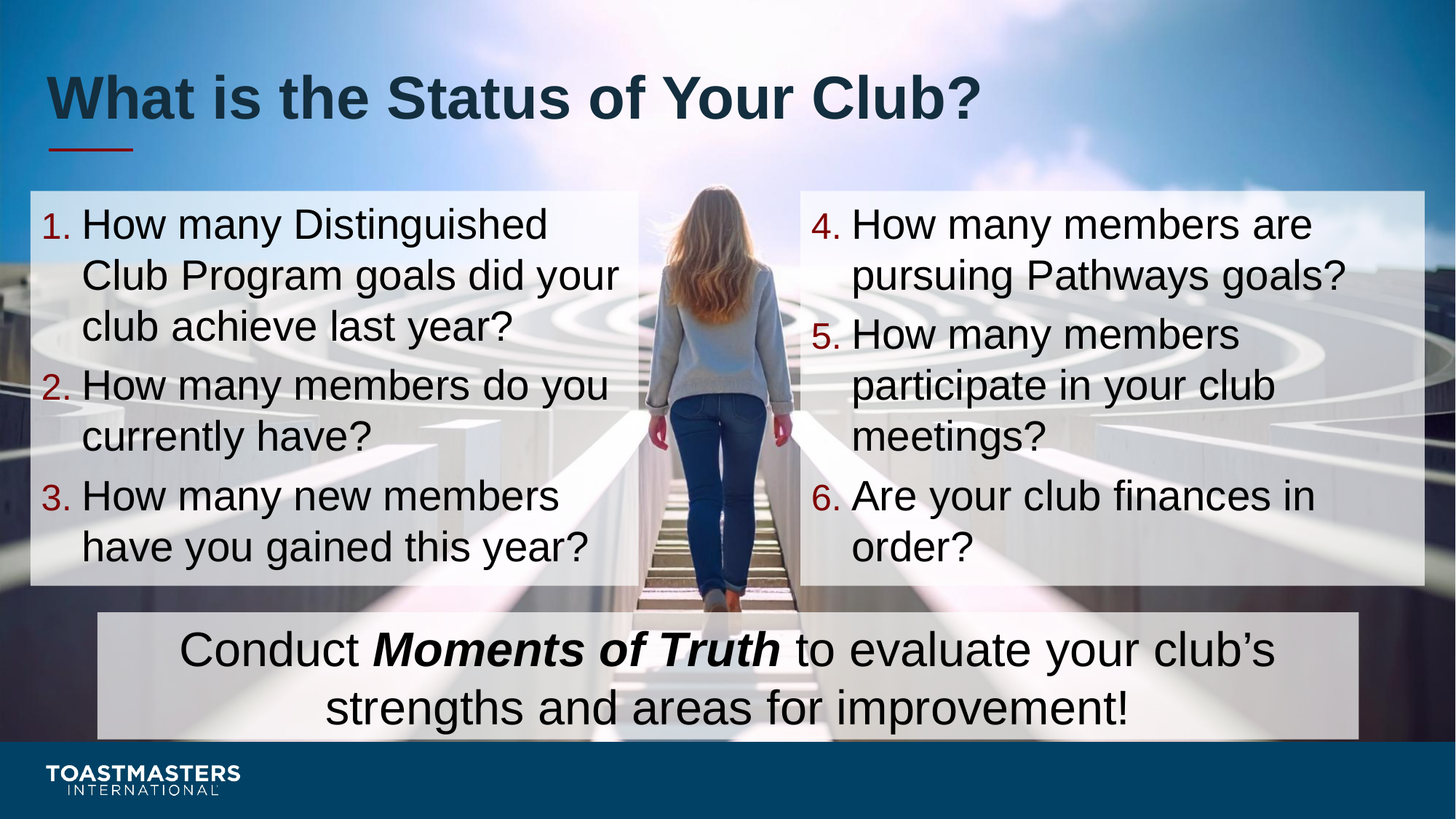

# What is the Status of Your Club?
How many Distinguished Club Program goals did your club achieve last year?
How many members do you currently have?
How many new members have you gained this year?
How many members are pursuing Pathways goals?
How many members participate in your club meetings?
Are your club finances in order?

Conduct Moments of Truth to evaluate your club’s strengths and areas for improvement!